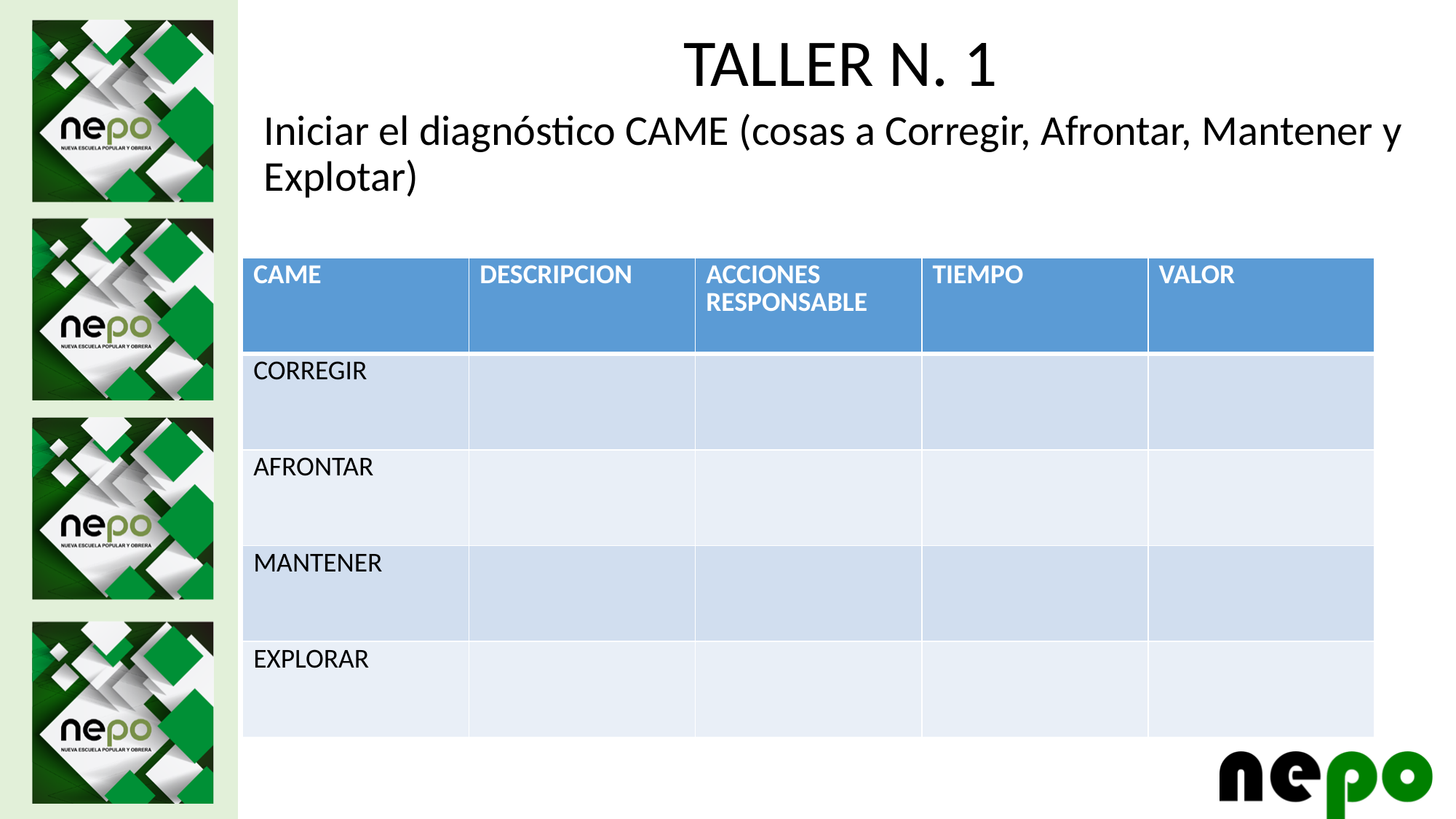

# TALLER N. 1
Iniciar el diagnóstico CAME (cosas a Corregir, Afrontar, Mantener y Explotar)

| CAME | DESCRIPCION | ACCIONES RESPONSABLE | TIEMPO | VALOR |
| --- | --- | --- | --- | --- |
| CORREGIR |  |  |  |  |
| AFRONTAR |  |  |  |  |
| MANTENER |  |  |  |  |
| EXPLORAR |  |  |  |  |